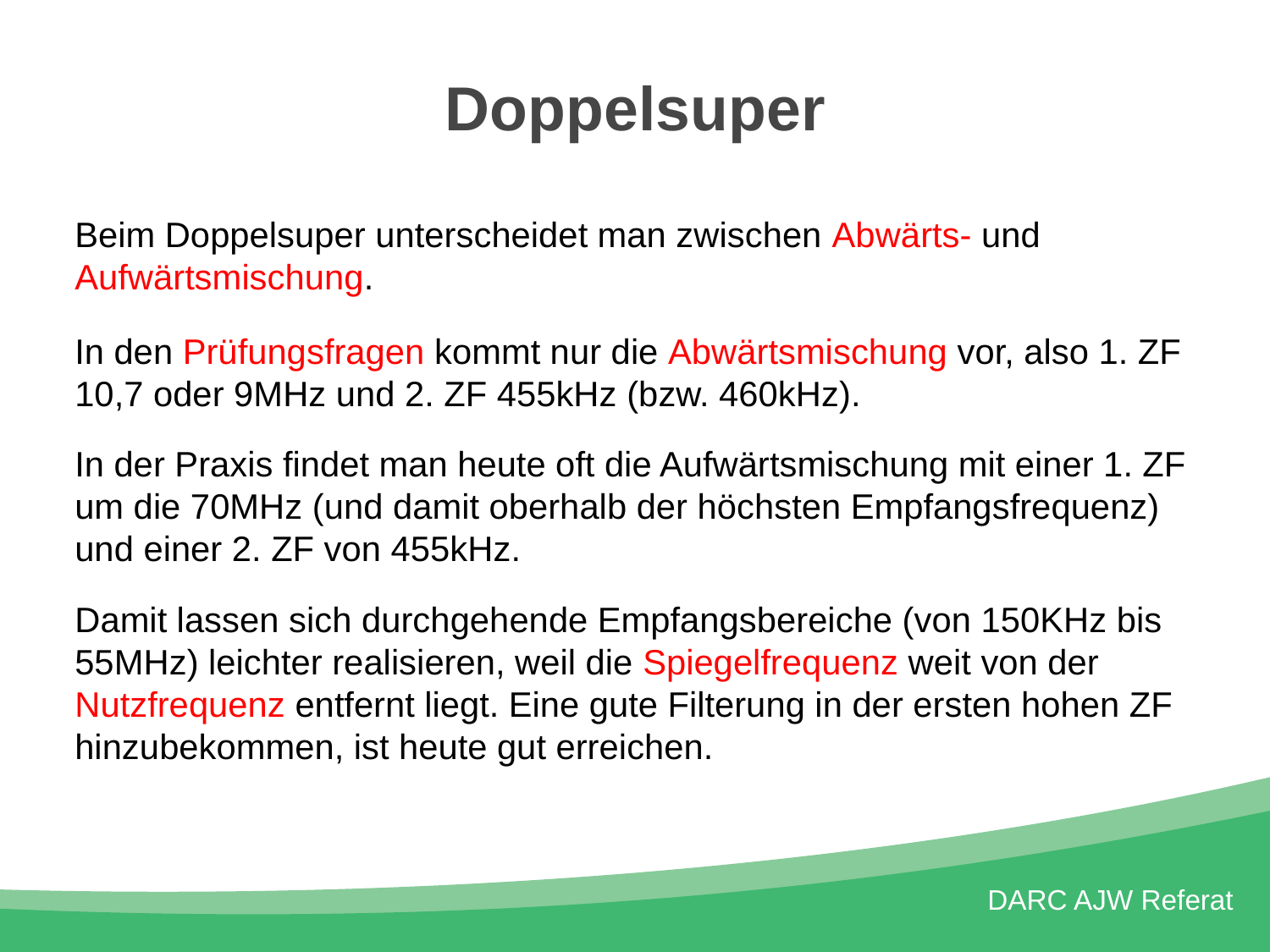

# Doppelsuper
Beim Doppelsuper unterscheidet man zwischen Abwärts- und Aufwärtsmischung.

In den Prüfungsfragen kommt nur die Abwärtsmischung vor, also 1. ZF 10,7 oder 9MHz und 2. ZF 455kHz (bzw. 460kHz).
In der Praxis findet man heute oft die Aufwärtsmischung mit einer 1. ZF um die 70MHz (und damit oberhalb der höchsten Empfangsfrequenz) und einer 2. ZF von 455kHz.
Damit lassen sich durchgehende Empfangsbereiche (von 150KHz bis 55MHz) leichter realisieren, weil die Spiegelfrequenz weit von der Nutzfrequenz entfernt liegt. Eine gute Filterung in der ersten hohen ZF hinzubekommen, ist heute gut erreichen.